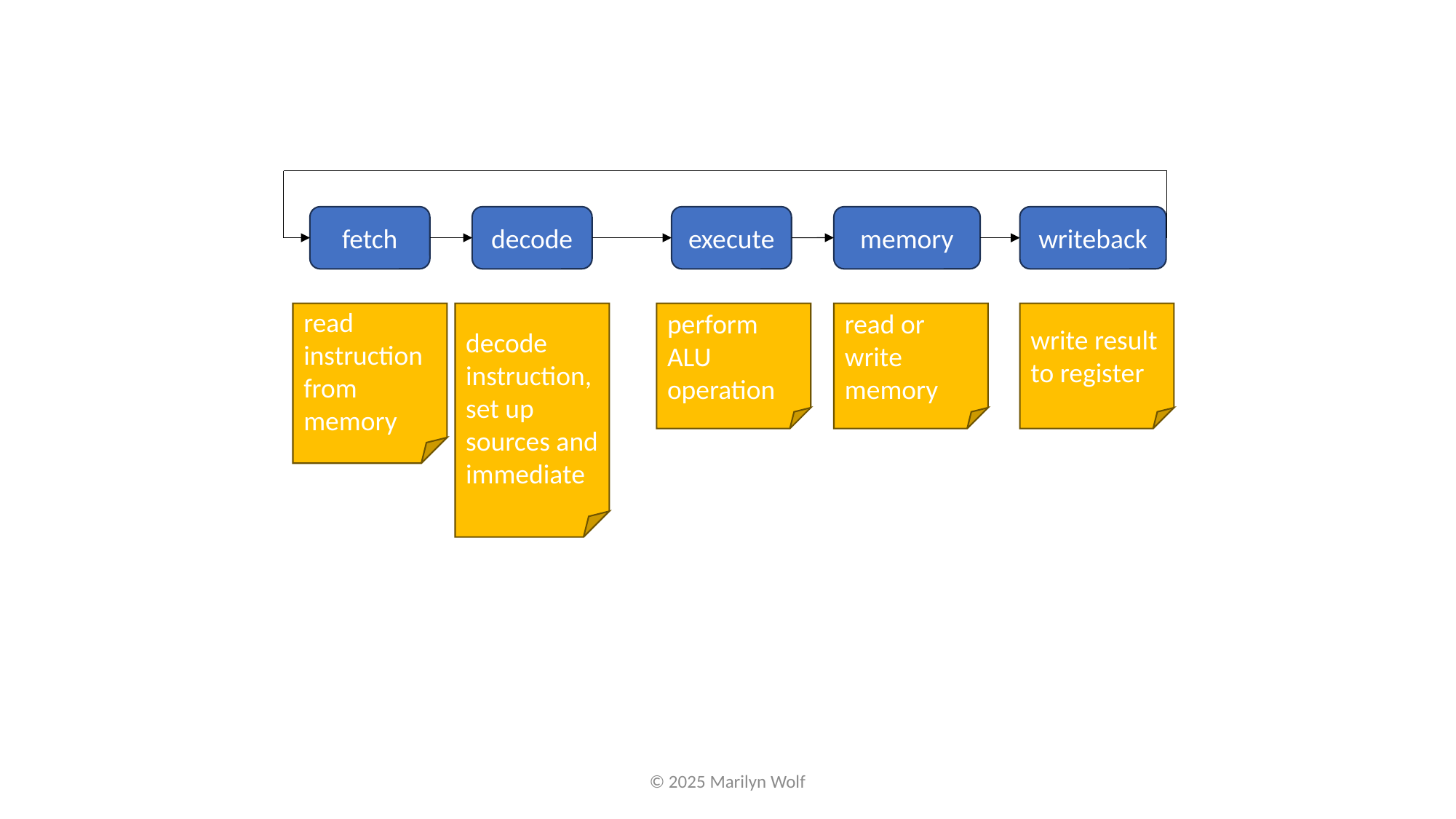

writeback
memory
decode
execute
fetch
decode instruction,  set up sources and immediate
perform ALU operation
read or write memory
write result to register
read instruction from memory
© 2025 Marilyn Wolf